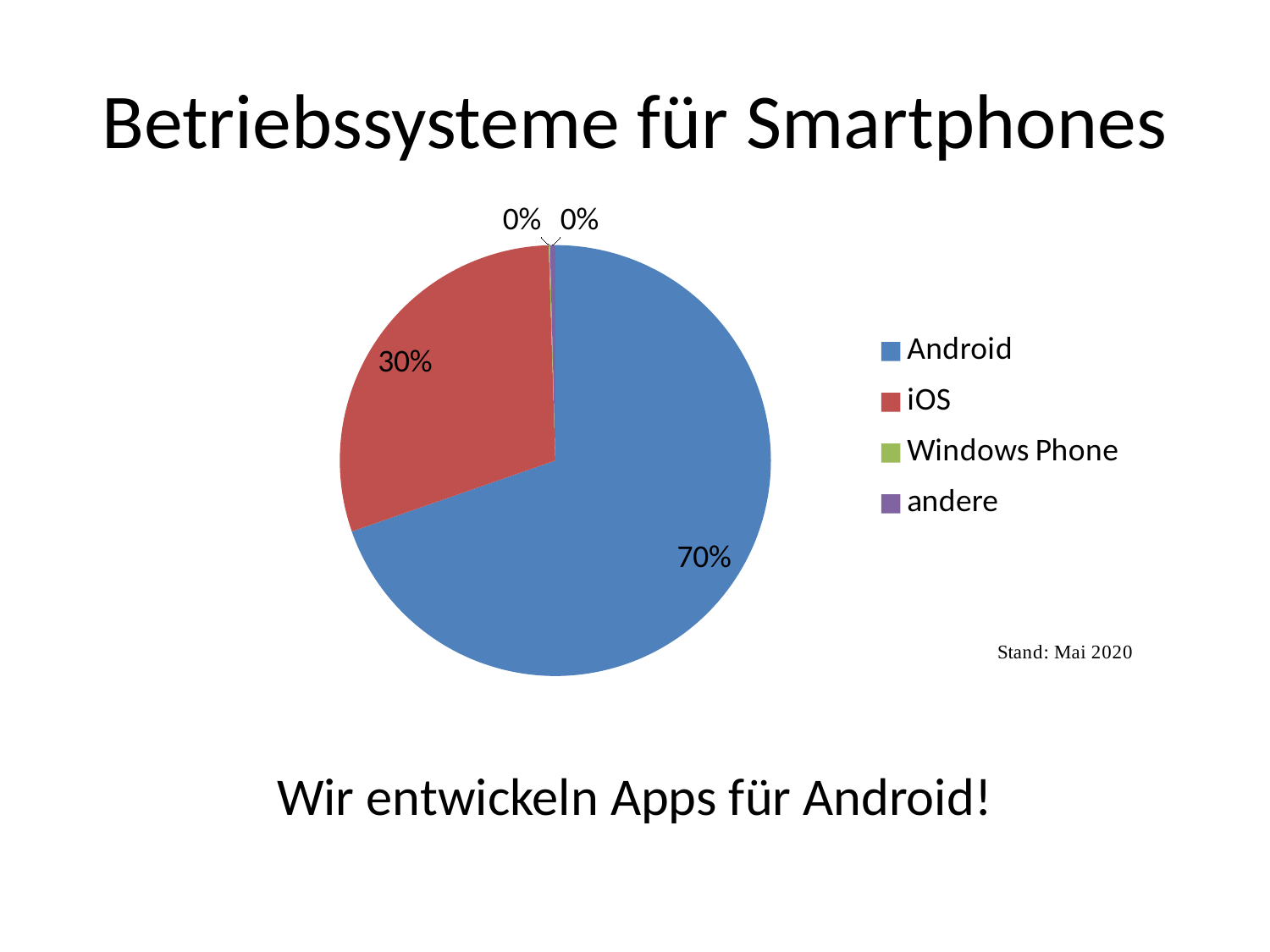

# Betriebssysteme für Smartphones

### Chart

| Category | Marktanteile |
|---|---|
| Android | 0.7 |
| iOS | 0.3 |
| Windows Phone | 0.0009 |
| andere | 0.004 |
Wir entwickeln Apps für Android!